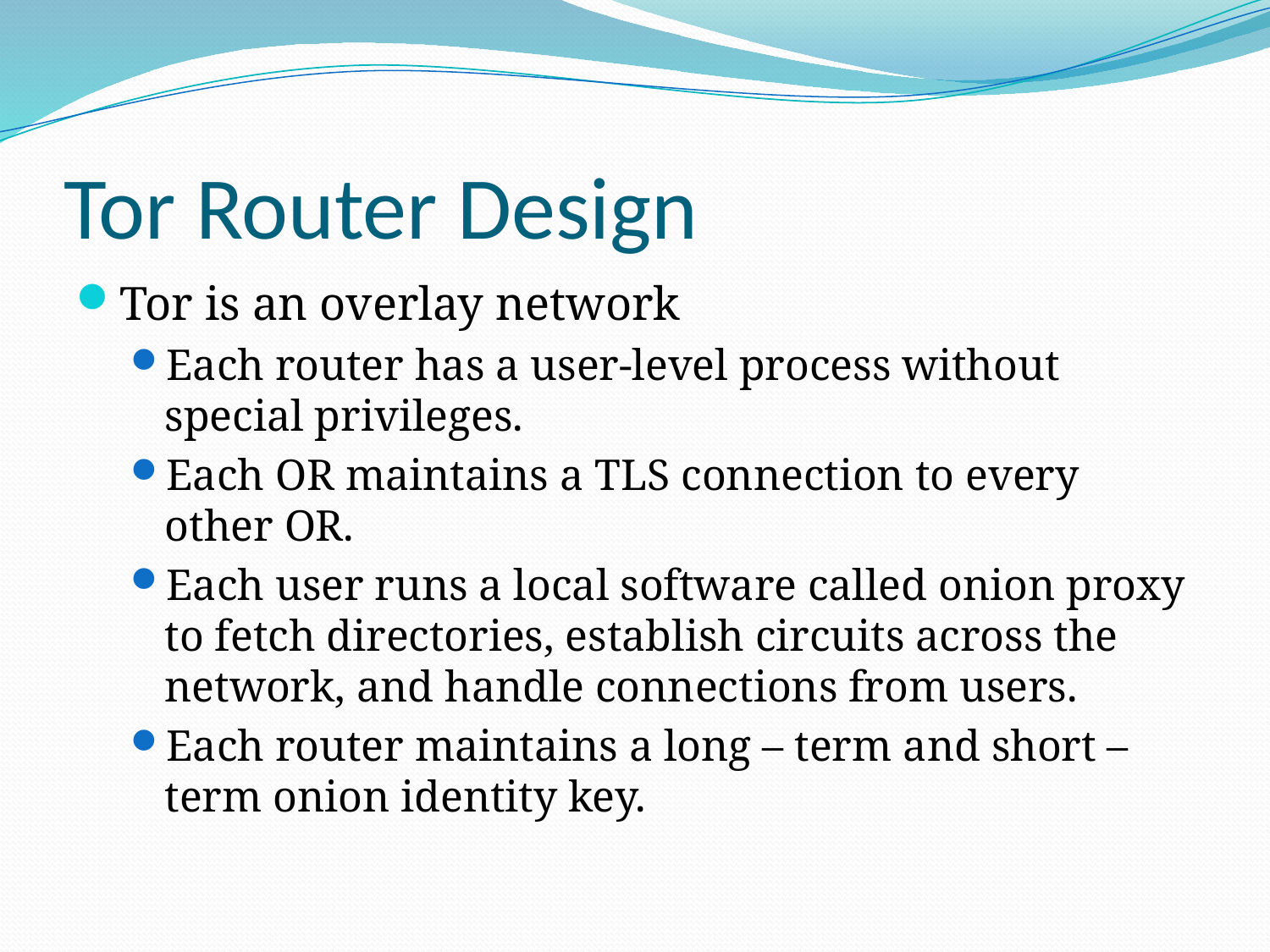

# Tor Router Design
Tor is an overlay network
Each router has a user-level process without special privileges.
Each OR maintains a TLS connection to every other OR.
Each user runs a local software called onion proxy to fetch directories, establish circuits across the network, and handle connections from users.
Each router maintains a long – term and short – term onion identity key.